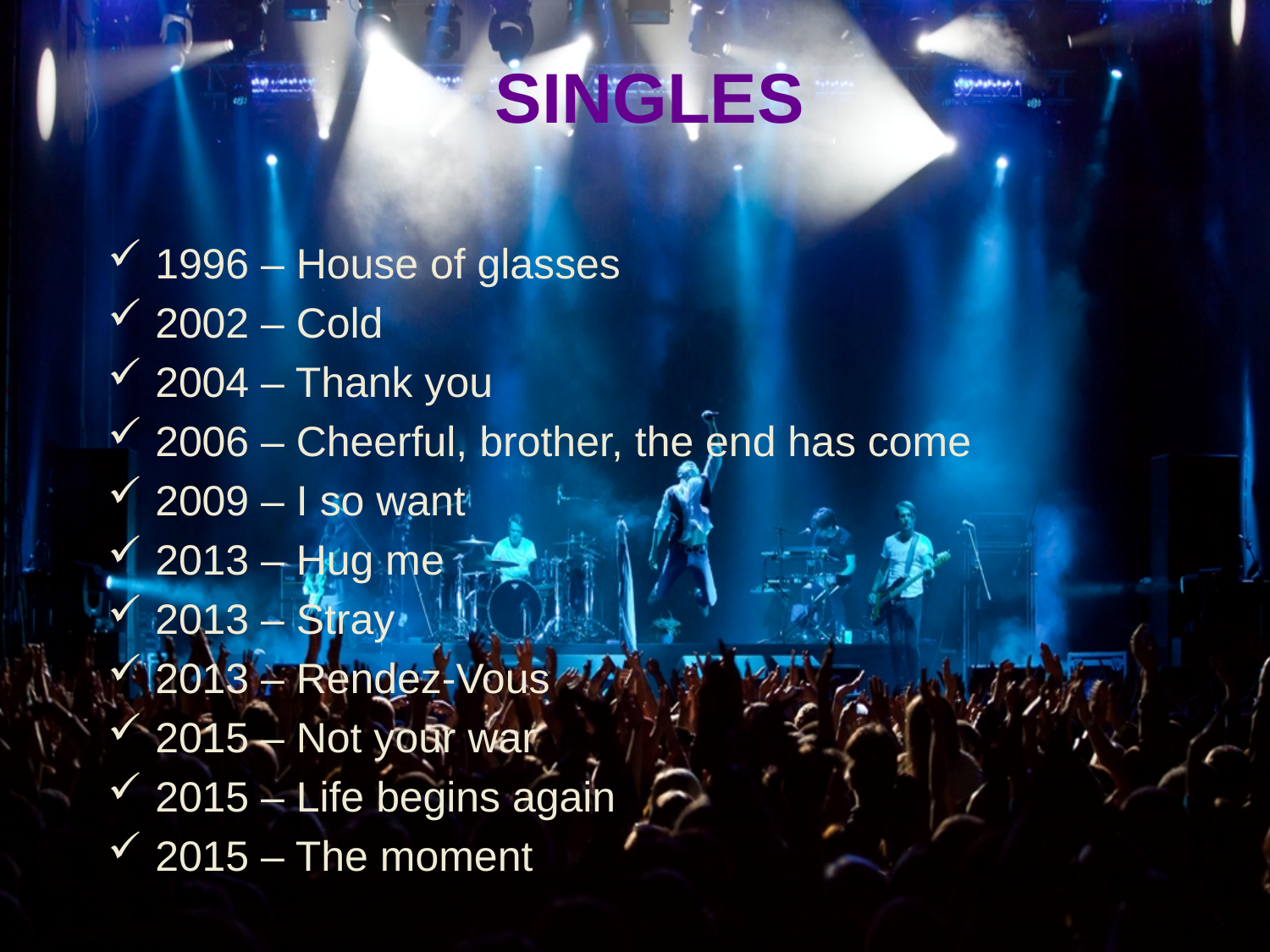

# singles
1996 – House of glasses
2002 – Cold
2004 – Thank you
2006 – Cheerful, brother, the end has come
2009 – I so want
2013 – Hug me
2013 – Stray
2013 – Rendez-Vous
2015 – Not your war
2015 – Life begins again
2015 – The moment